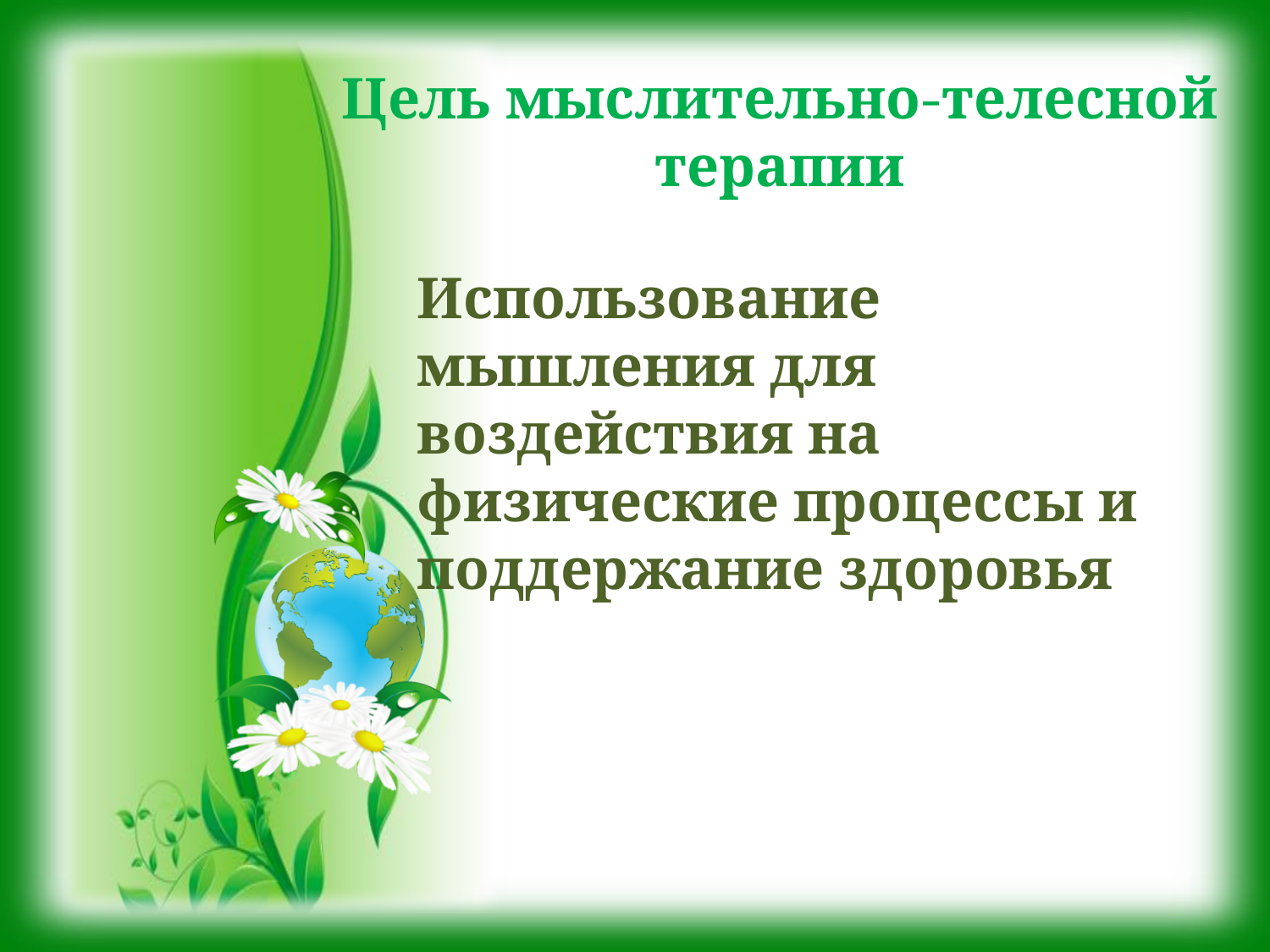

Цель мыслительно-телесной терапии
Использование мышления для воздействия на физические процессы и поддержание здоровья